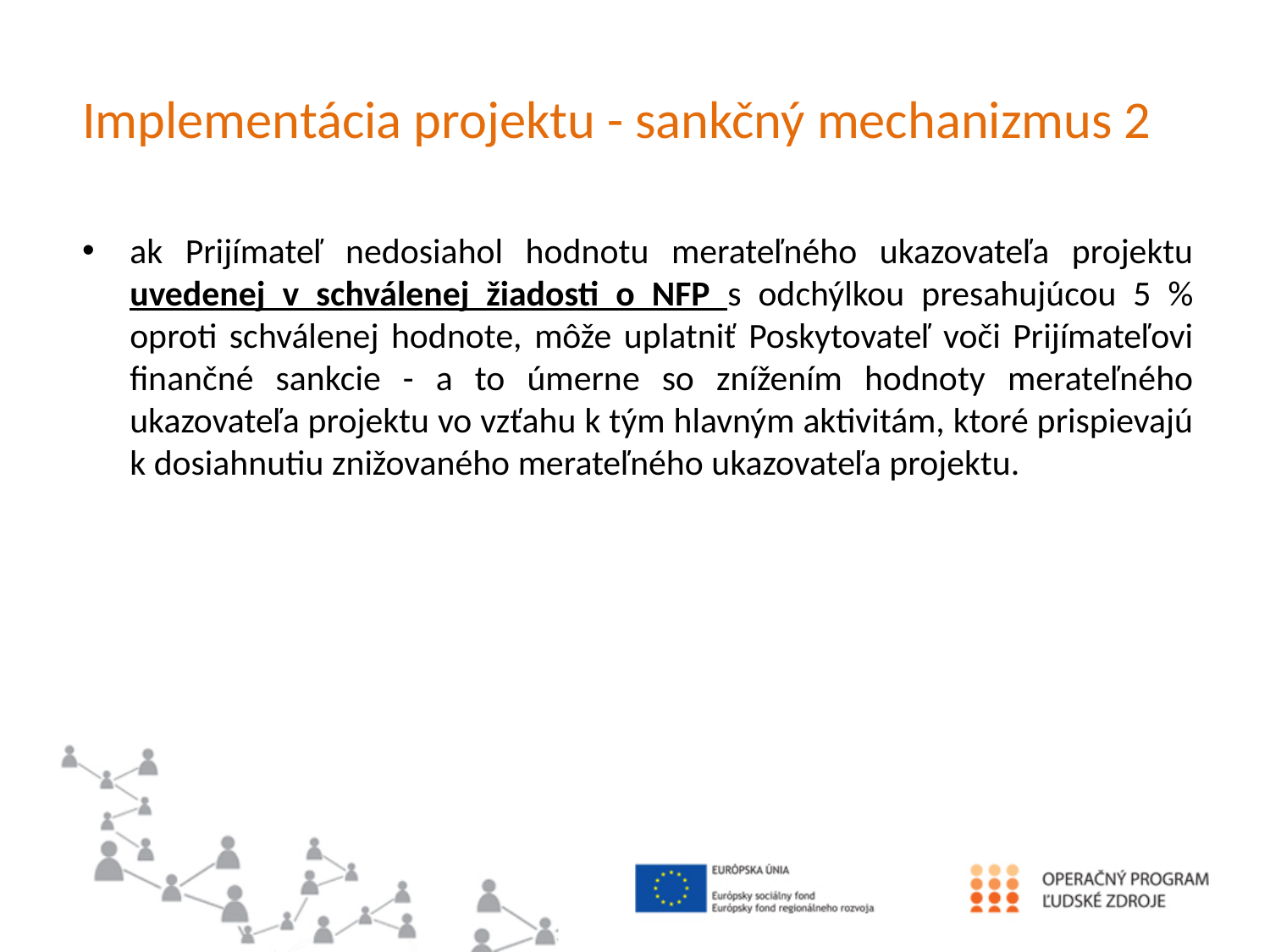

# Implementácia projektu - sankčný mechanizmus 2
ak Prijímateľ nedosiahol hodnotu merateľného ukazovateľa projektu uvedenej v schválenej žiadosti o NFP s odchýlkou presahujúcou 5 % oproti schválenej hodnote, môže uplatniť Poskytovateľ voči Prijímateľovi finančné sankcie - a to úmerne so znížením hodnoty merateľného ukazovateľa projektu vo vzťahu k tým hlavným aktivitám, ktoré prispievajú k dosiahnutiu znižovaného merateľného ukazovateľa projektu.